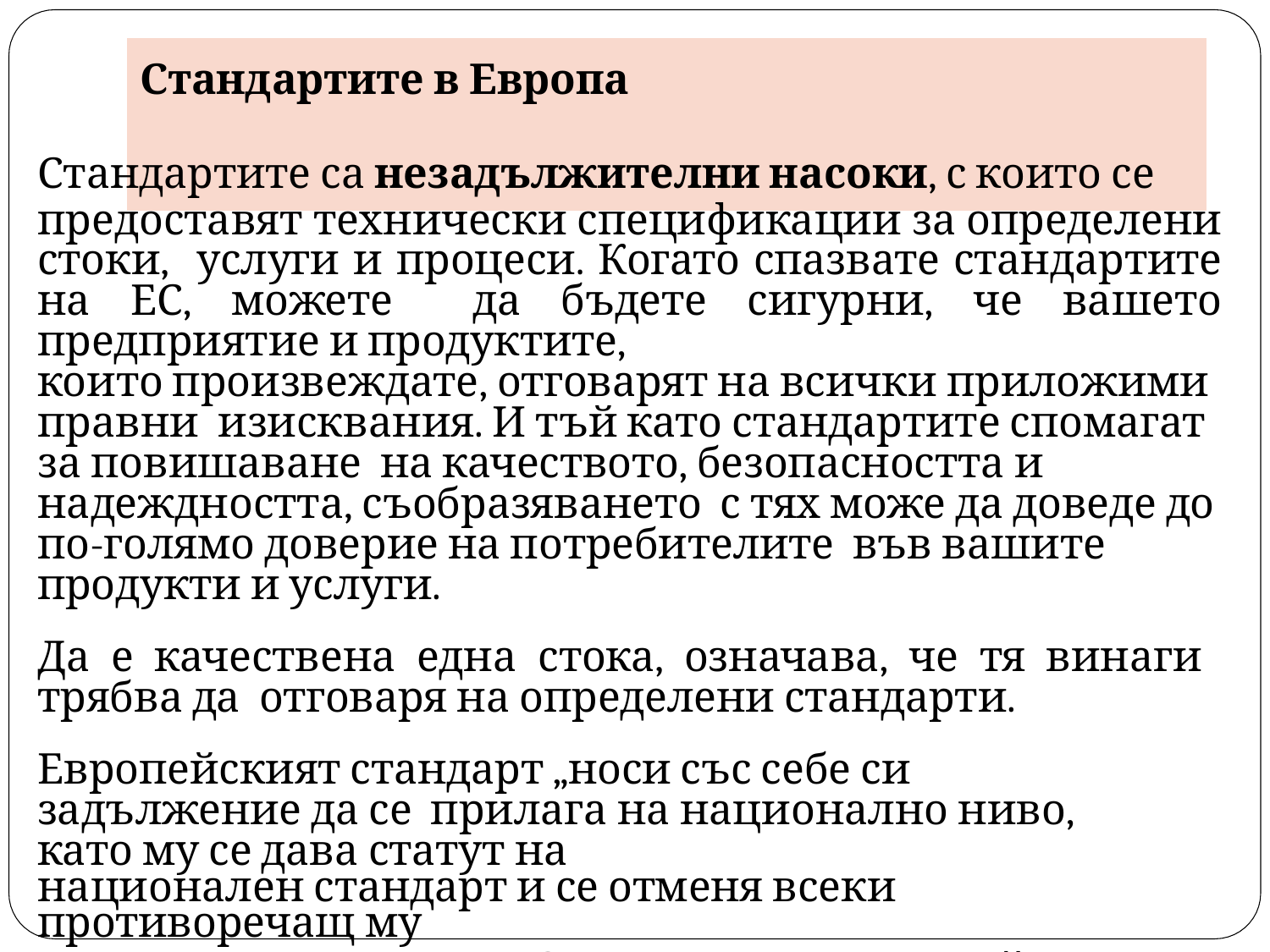

# Стандартите в Европа
Стандартите са незадължителни насоки, с които се
предоставят технически спецификации за определени стоки,  услуги и процеси. Когато спазвате стандартите на ЕС, можете  да бъдете сигурни, че вашето предприятие и продуктите,
които произвеждате, отговарят на всички приложими правни  изисквания. И тъй като стандартите спомагат за повишаване  на качеството, безопасността и надеждността, съобразяването  с тях може да доведе до по-голямо доверие на потребителите  във вашите продукти и услуги.
Да е качествена една стока, означава, че тя винаги трябва да  отговаря на определени стандарти.
Европейският стандарт „носи със себе си задължение да се  прилага на национално ниво, като му се дава статут на
национален стандарт и се отменя всеки противоречащ му
национален стандарт”. Следователно, европейският стандарт  автоматично става национален за всяка една от 33-те държави  членки на CEN-CENELEC.